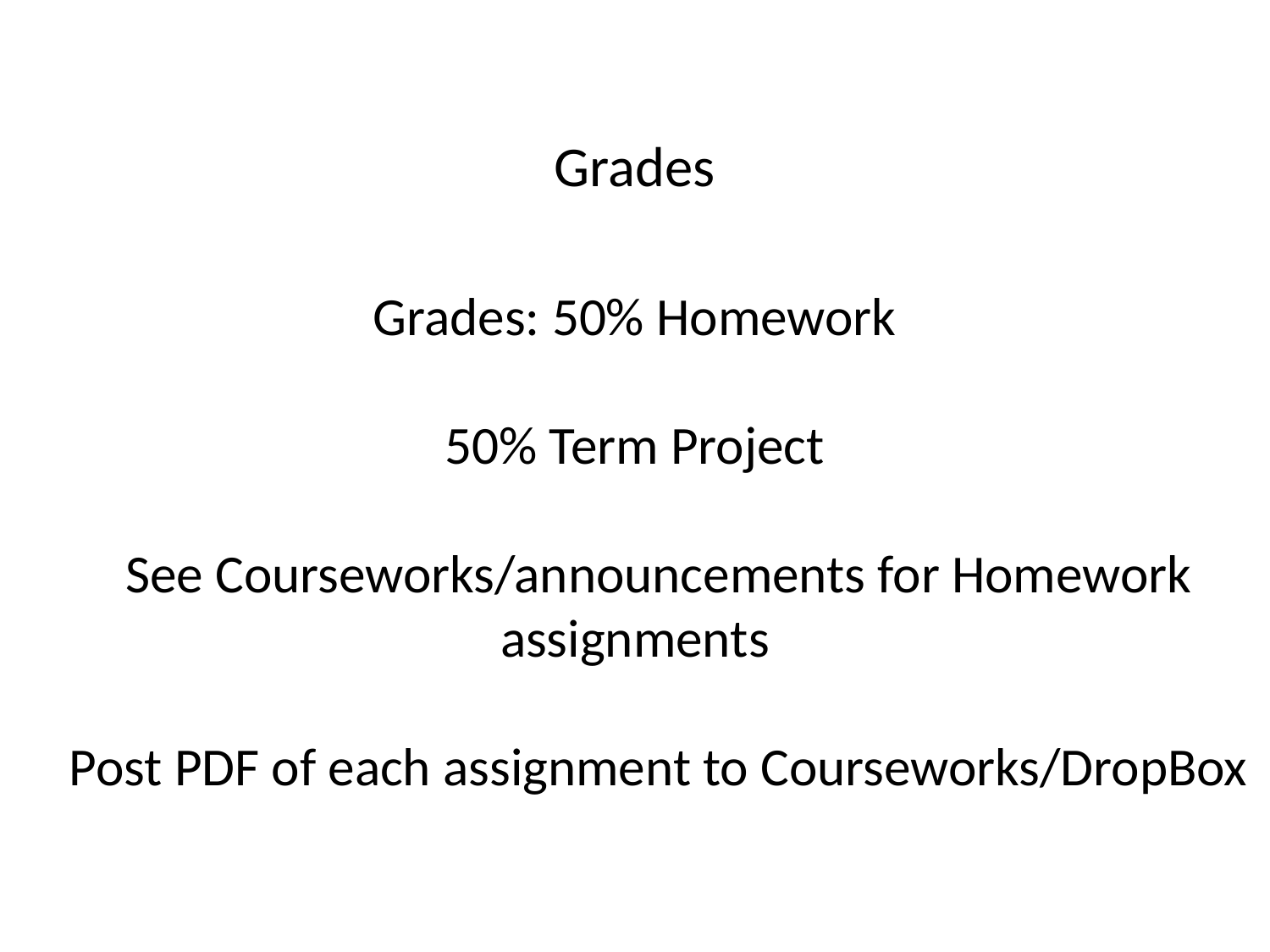

Grades
# Grades: 50% Homework 50% Term Project     See Courseworks/announcements for Homework assignments     Post PDF of each assignment to Courseworks/DropBox